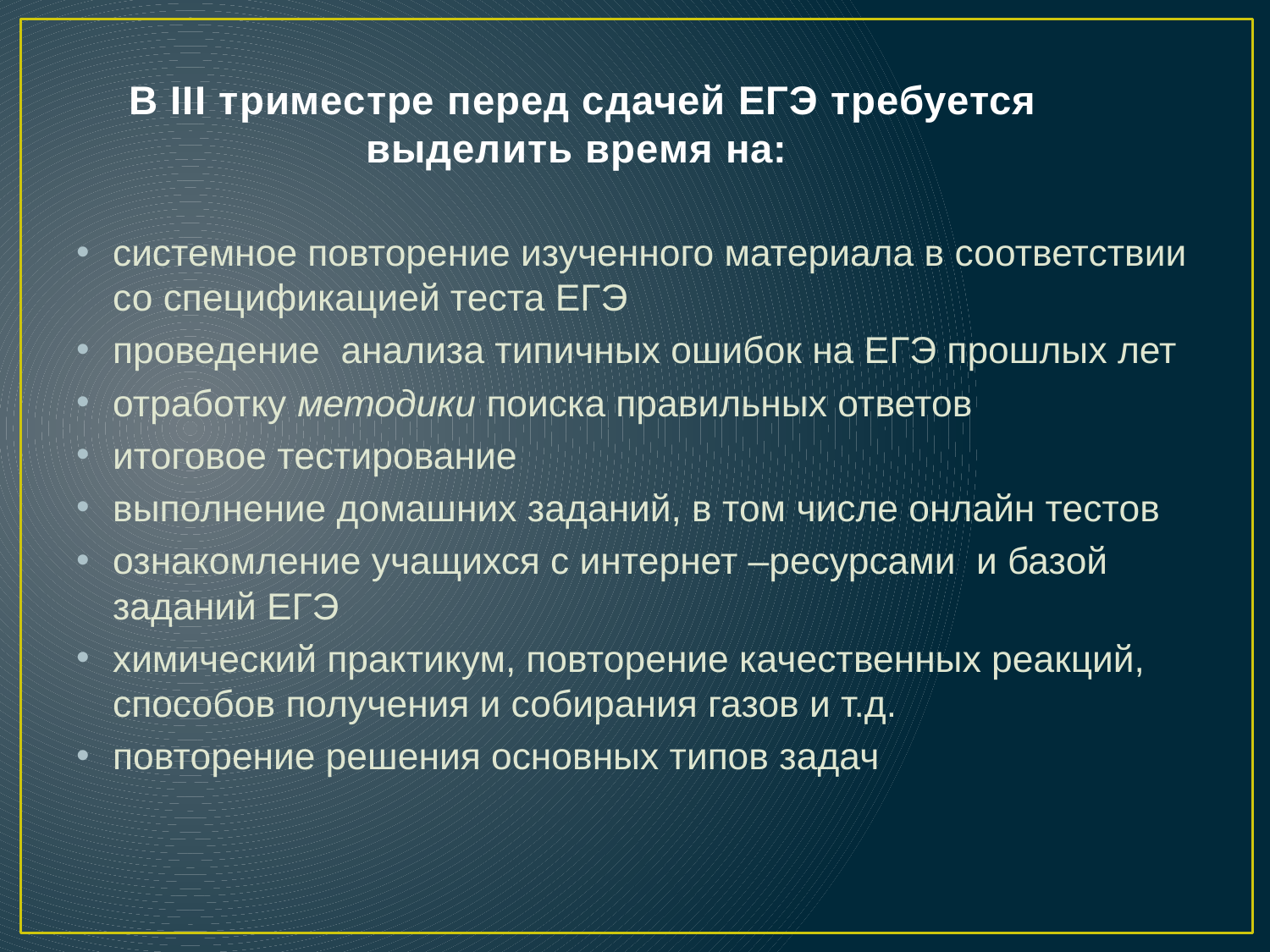

# В III триместре перед сдачей ЕГЭ требуется выделить время на:
системное повторение изученного материала в соответствии со спецификацией теста ЕГЭ
проведение  анализа типичных ошибок на ЕГЭ прошлых лет
отработку методики поиска правильных ответов
итоговое тестирование
выполнение домашних заданий, в том числе онлайн тестов
ознакомление учащихся с интернет –ресурсами  и базой заданий ЕГЭ
химический практикум, повторение качественных реакций, способов получения и собирания газов и т.д.
повторение решения основных типов задач